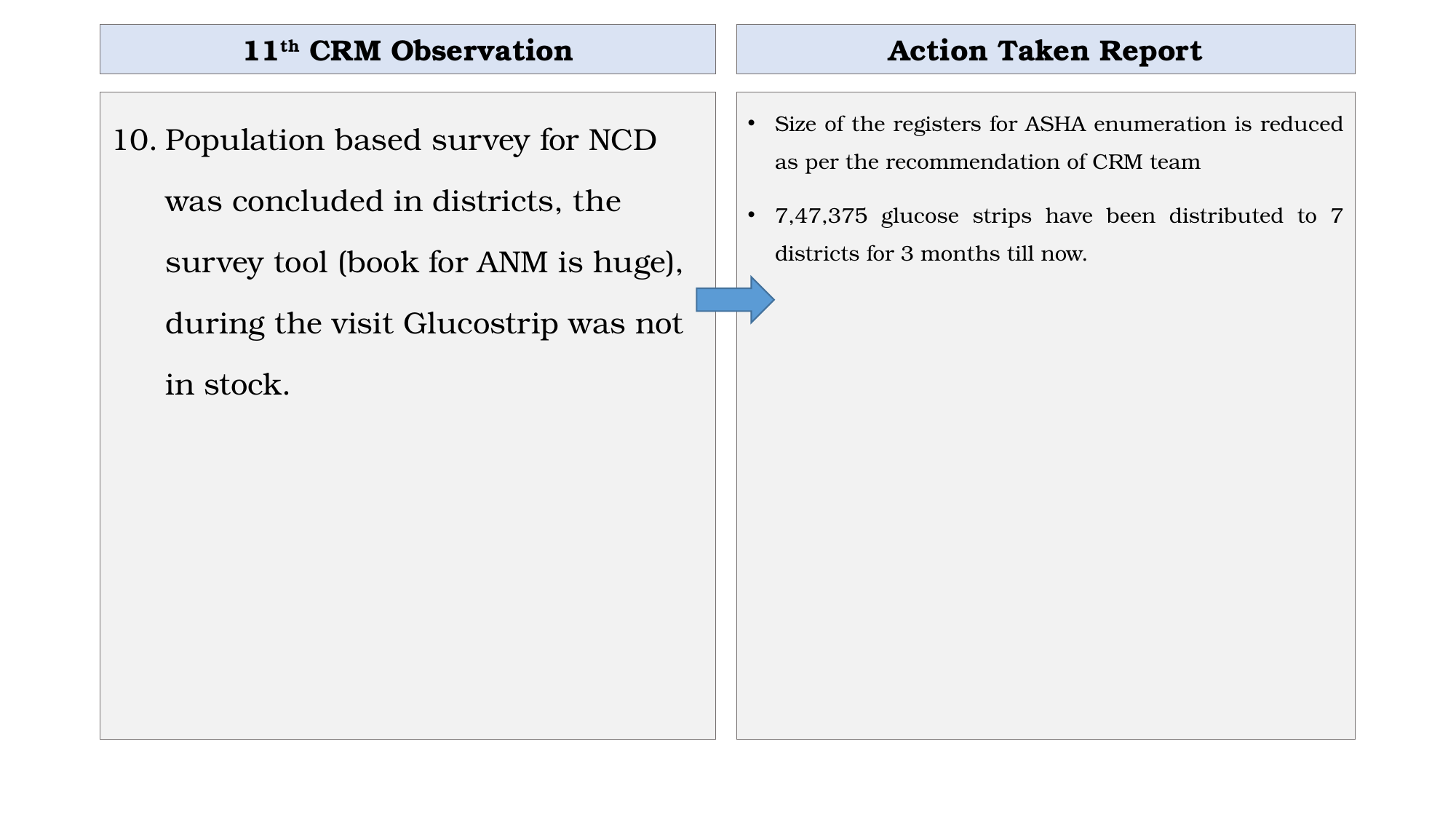

11th CRM Observation
Action Taken Report
Population based survey for NCD was concluded in districts, the survey tool (book for ANM is huge), during the visit Glucostrip was not in stock.
Size of the registers for ASHA enumeration is reduced as per the recommendation of CRM team
7,47,375 glucose strips have been distributed to 7 districts for 3 months till now.